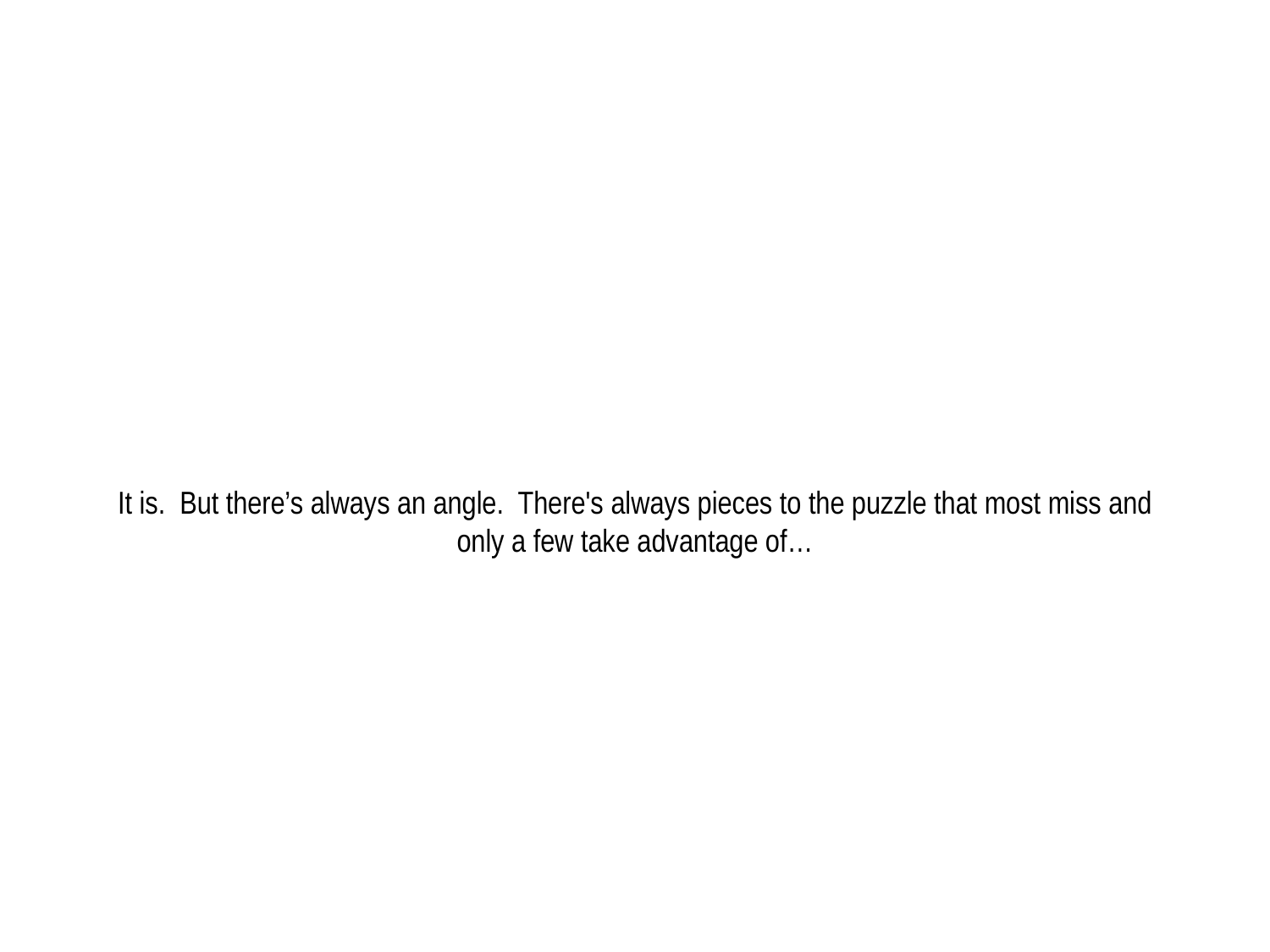

# It is.  But there’s always an angle.  There's always pieces to the puzzle that most miss and only a few take advantage of…